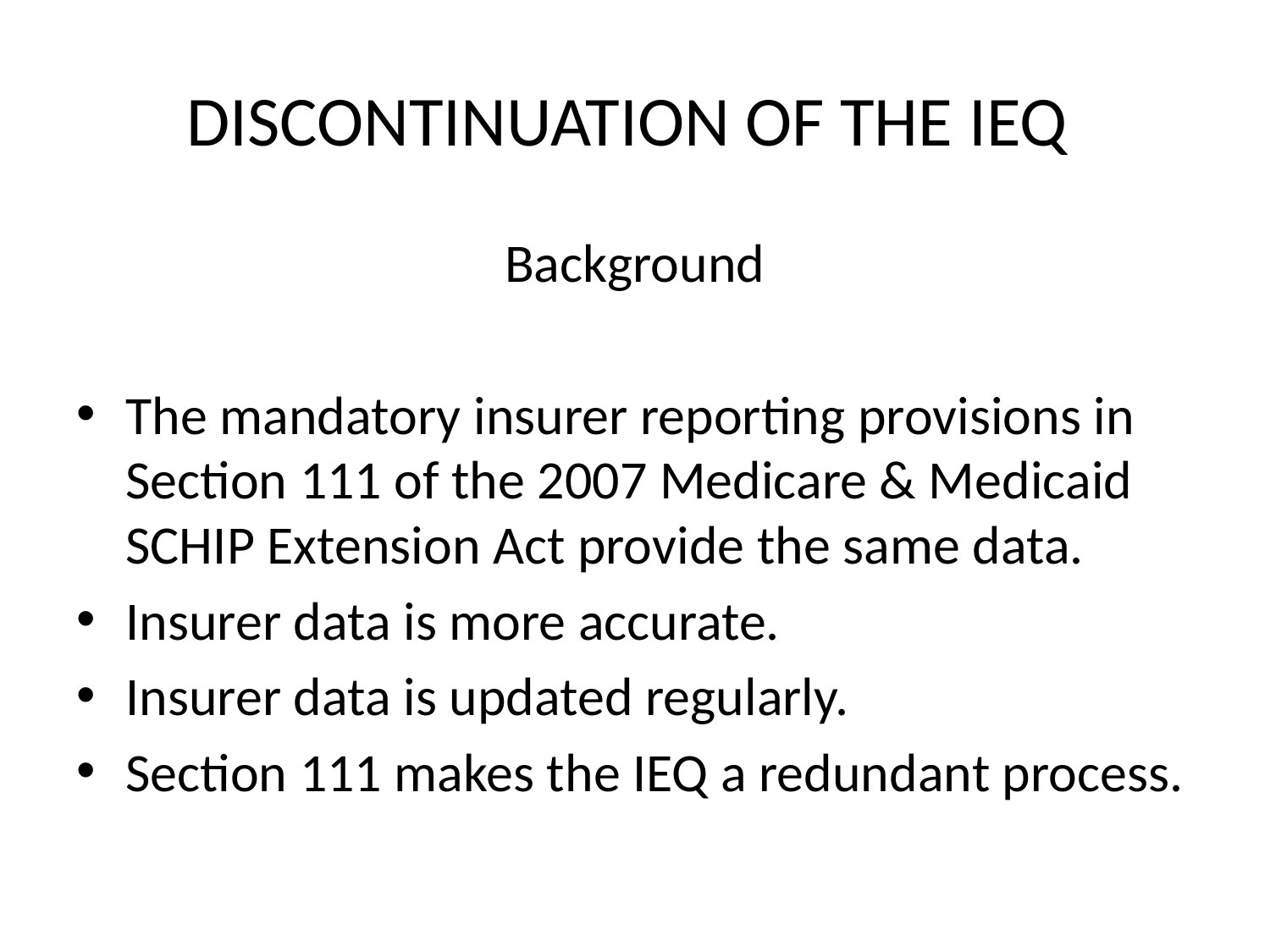

# DISCONTINUATION OF THE IEQ
Background

The mandatory insurer reporting provisions in Section 111 of the 2007 Medicare & Medicaid SCHIP Extension Act provide the same data.
Insurer data is more accurate.
Insurer data is updated regularly.
Section 111 makes the IEQ a redundant process.